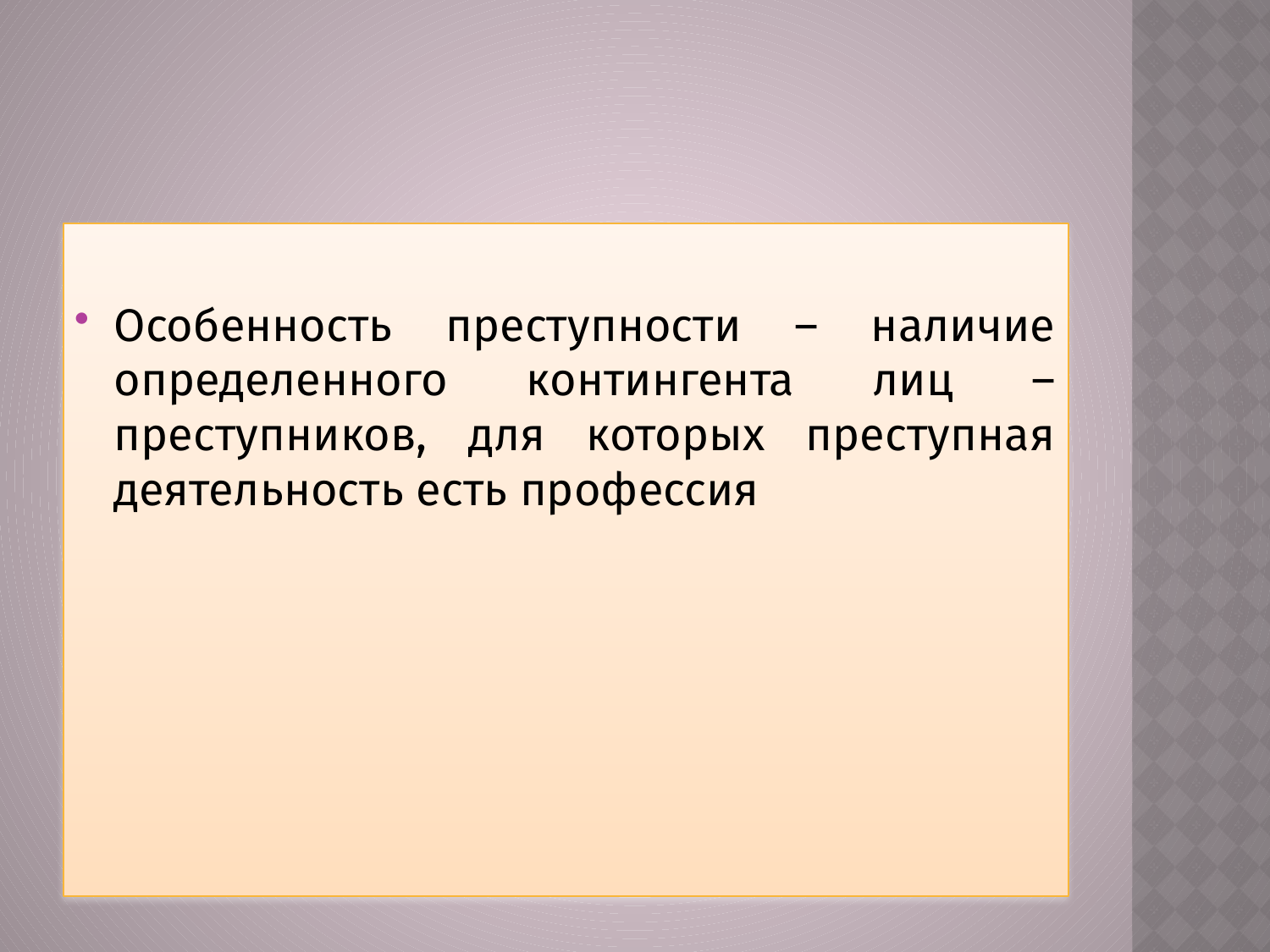

#

Особенность преступности – наличие определенного контингента лиц – преступников, для которых преступная деятельность есть профессия